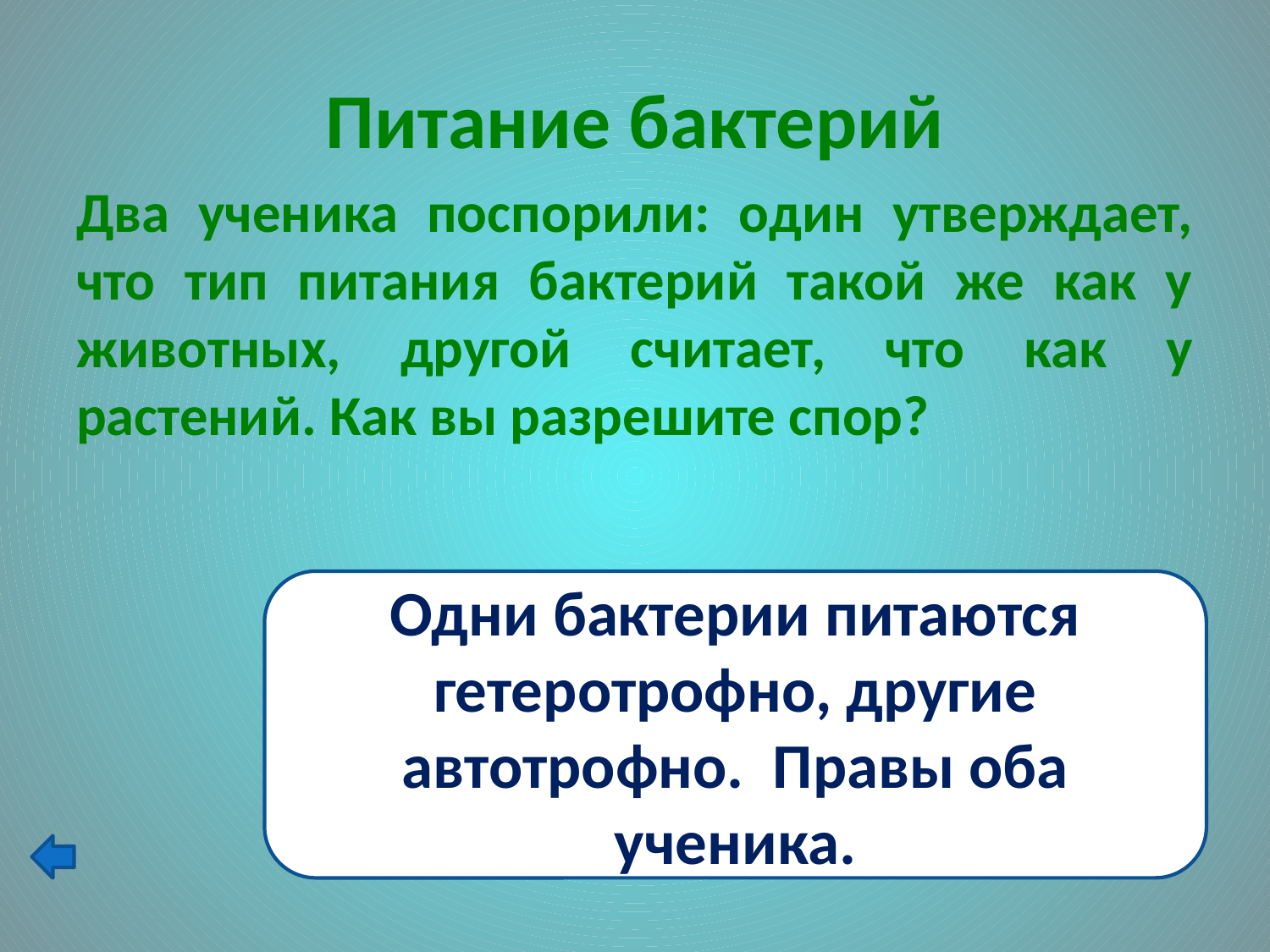

# Питание бактерий
Два ученика поспорили: один утверждает, что тип питания бактерий такой же как у животных, другой считает, что как у растений. Как вы разрешите спор?
Одни бактерии питаются гетеротрофно, другие автотрофно.  Правы оба ученика.